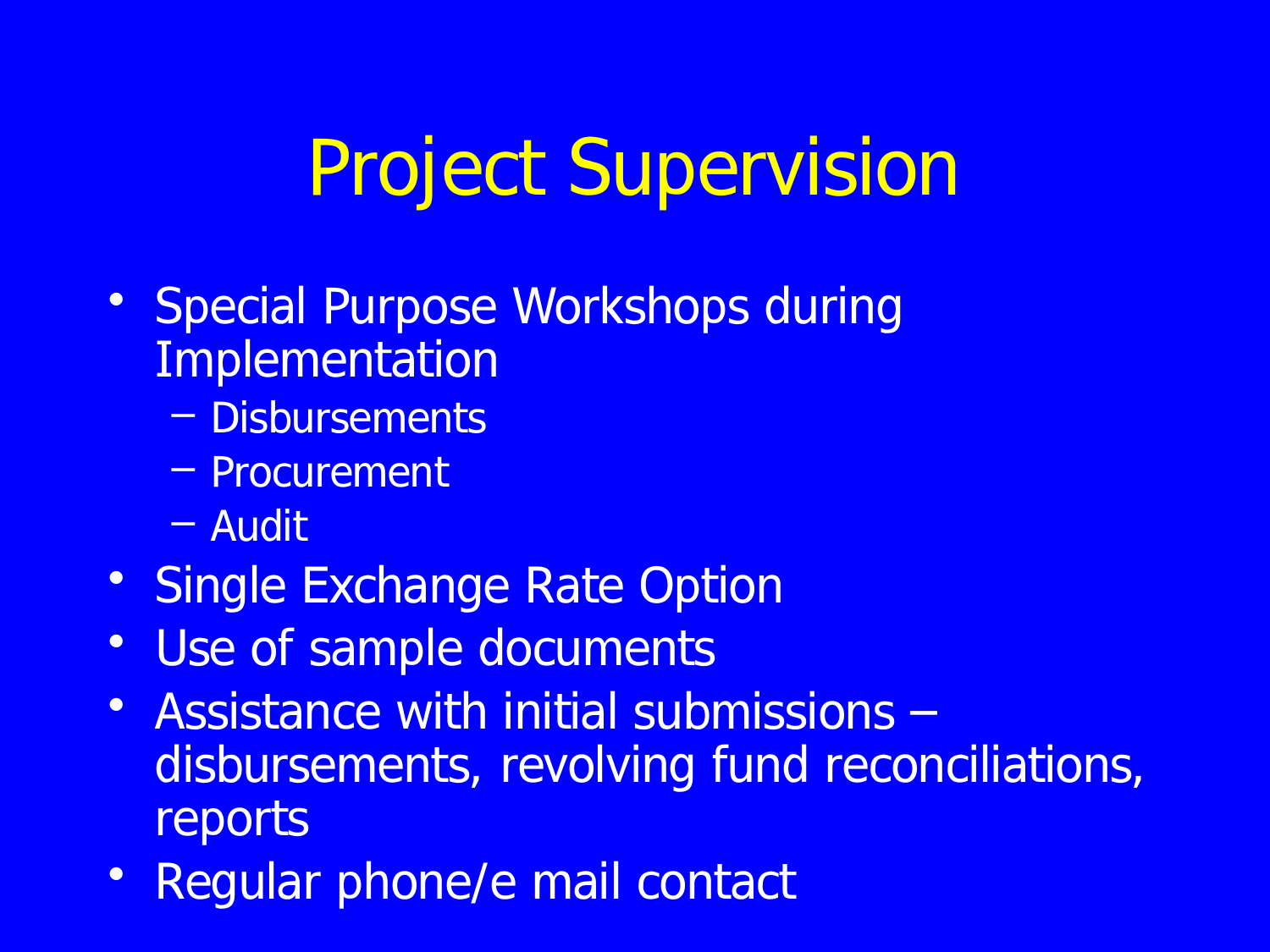

# Project Supervision
Special Purpose Workshops during Implementation
Disbursements
Procurement
Audit
Single Exchange Rate Option
Use of sample documents
Assistance with initial submissions – disbursements, revolving fund reconciliations, reports
Regular phone/e mail contact